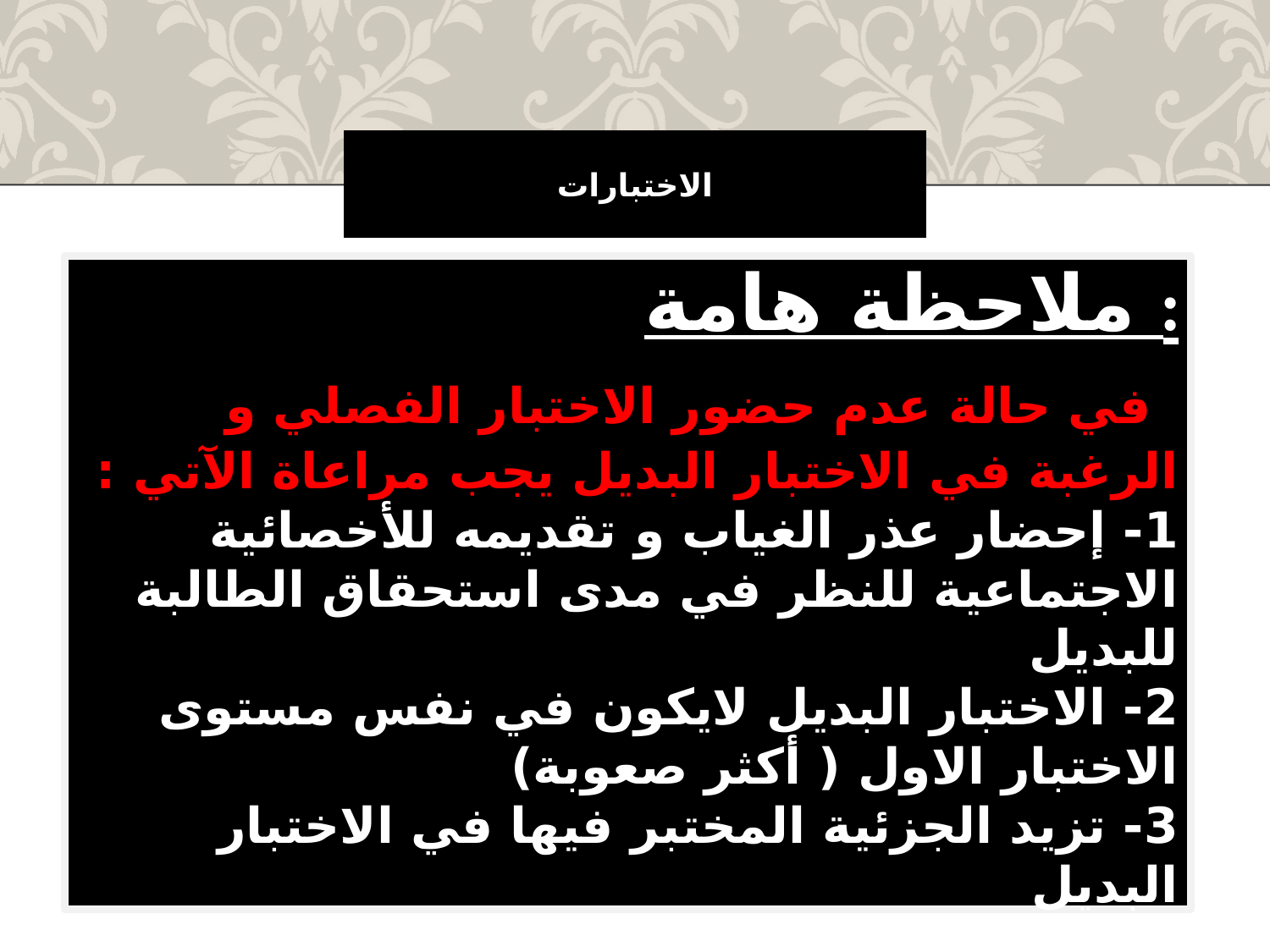

# الاختبارات
ملاحظة هامة :
 في حالة عدم حضور الاختبار الفصلي و الرغبة في الاختبار البديل يجب مراعاة الآتي :
1- إحضار عذر الغياب و تقديمه للأخصائية الاجتماعية للنظر في مدى استحقاق الطالبة للبديل
2- الاختبار البديل لايكون في نفس مستوى الاختبار الاول ( أكثر صعوبة)
3- تزيد الجزئية المختبر فيها في الاختبار البديل